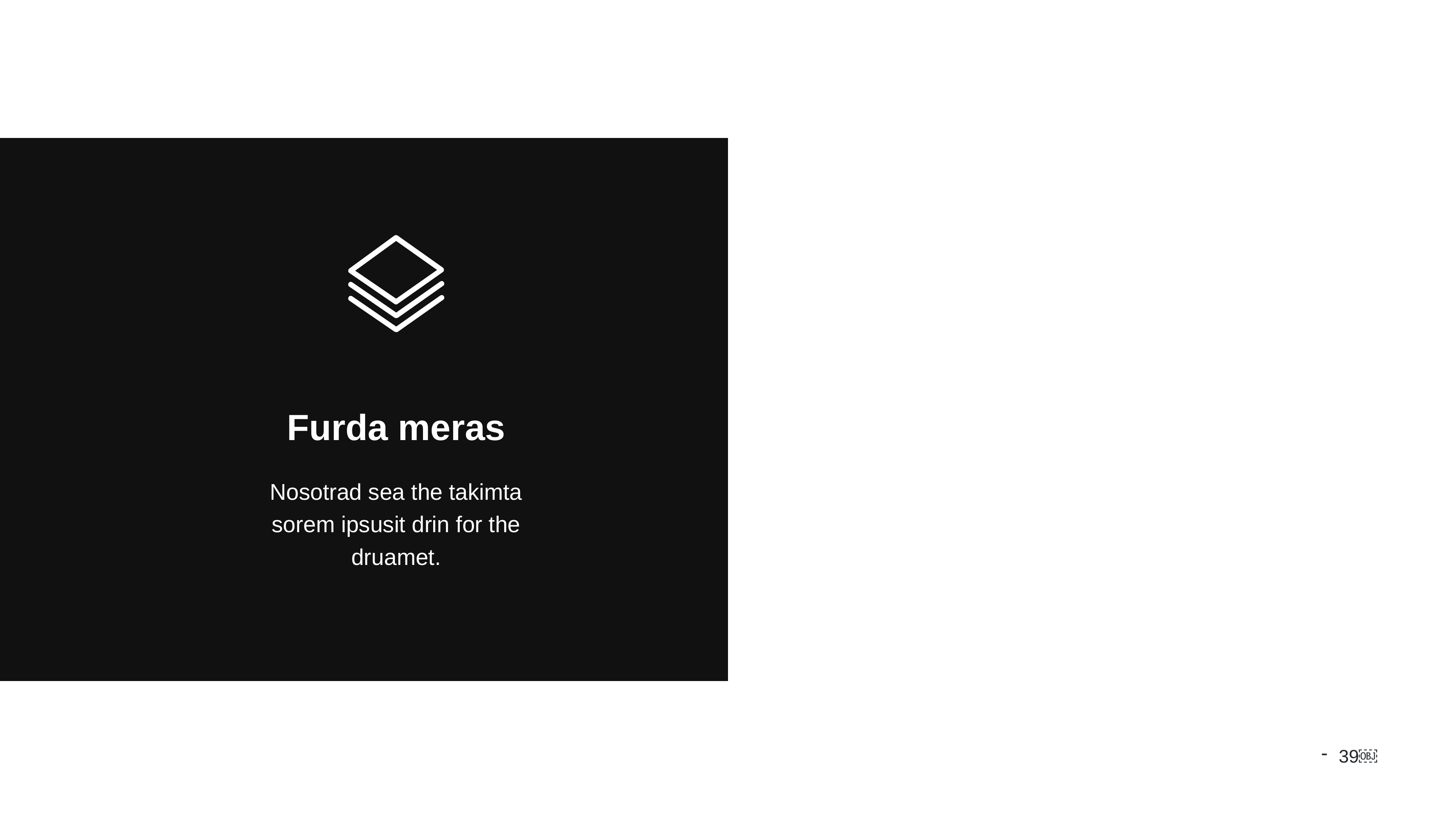

Furda meras
Nosotrad sea the takimta sorem ipsusit drin for the druamet.